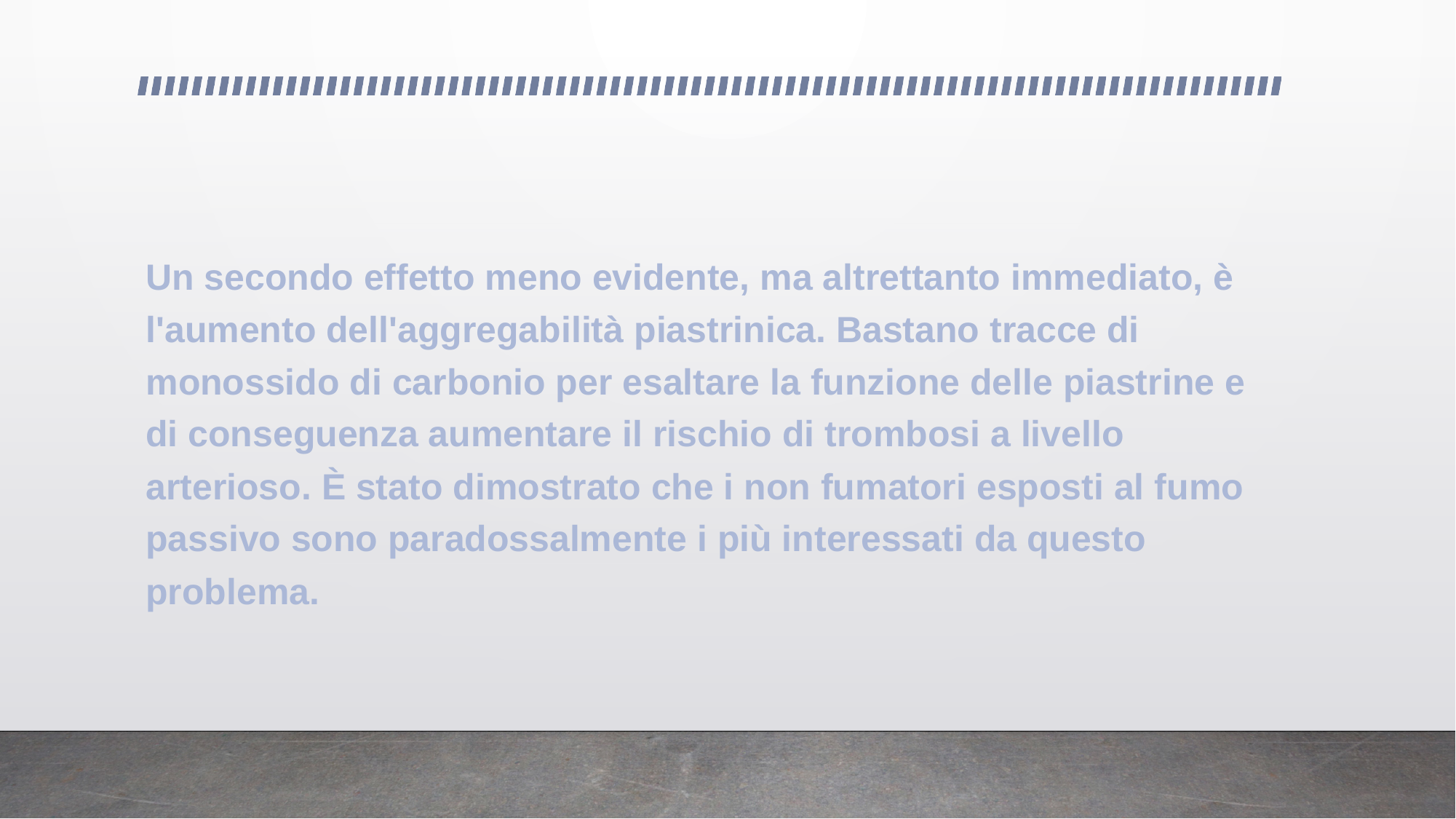

#
Un secondo effetto meno evidente, ma altrettanto immediato, è l'aumento dell'aggregabilità piastrinica. Bastano tracce di monossido di carbonio per esaltare la funzione delle piastrine e di conseguenza aumentare il rischio di trombosi a livello arterioso. È stato dimostrato che i non fumatori esposti al fumo passivo sono paradossalmente i più interessati da questo problema.